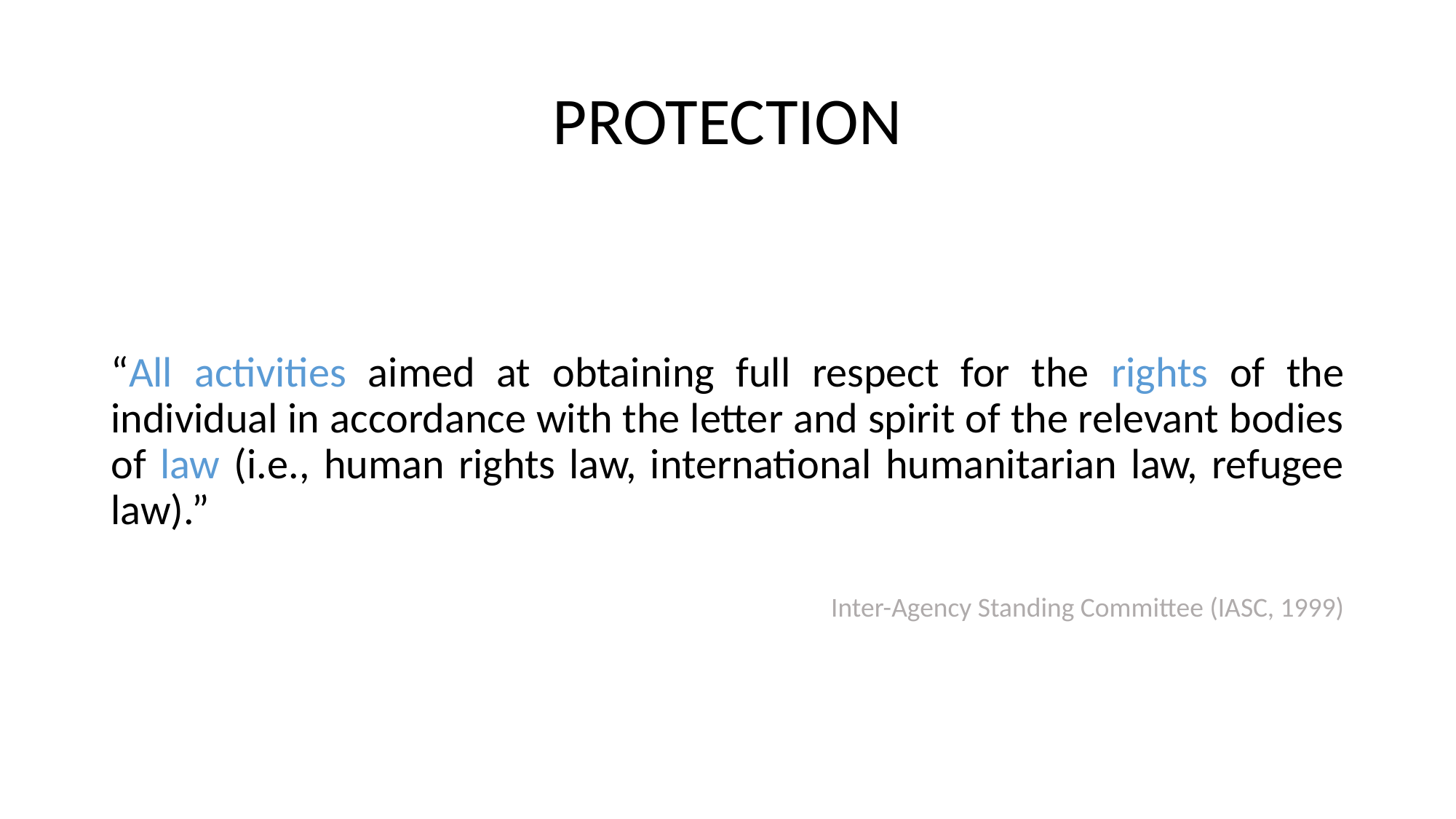

# PROTECTION

“All activities aimed at obtaining full respect for the rights of the individual in accordance with the letter and spirit of the relevant bodies of law (i.e., human rights law, international humanitarian law, refugee law).”

				Inter-Agency Standing Committee (IASC, 1999)